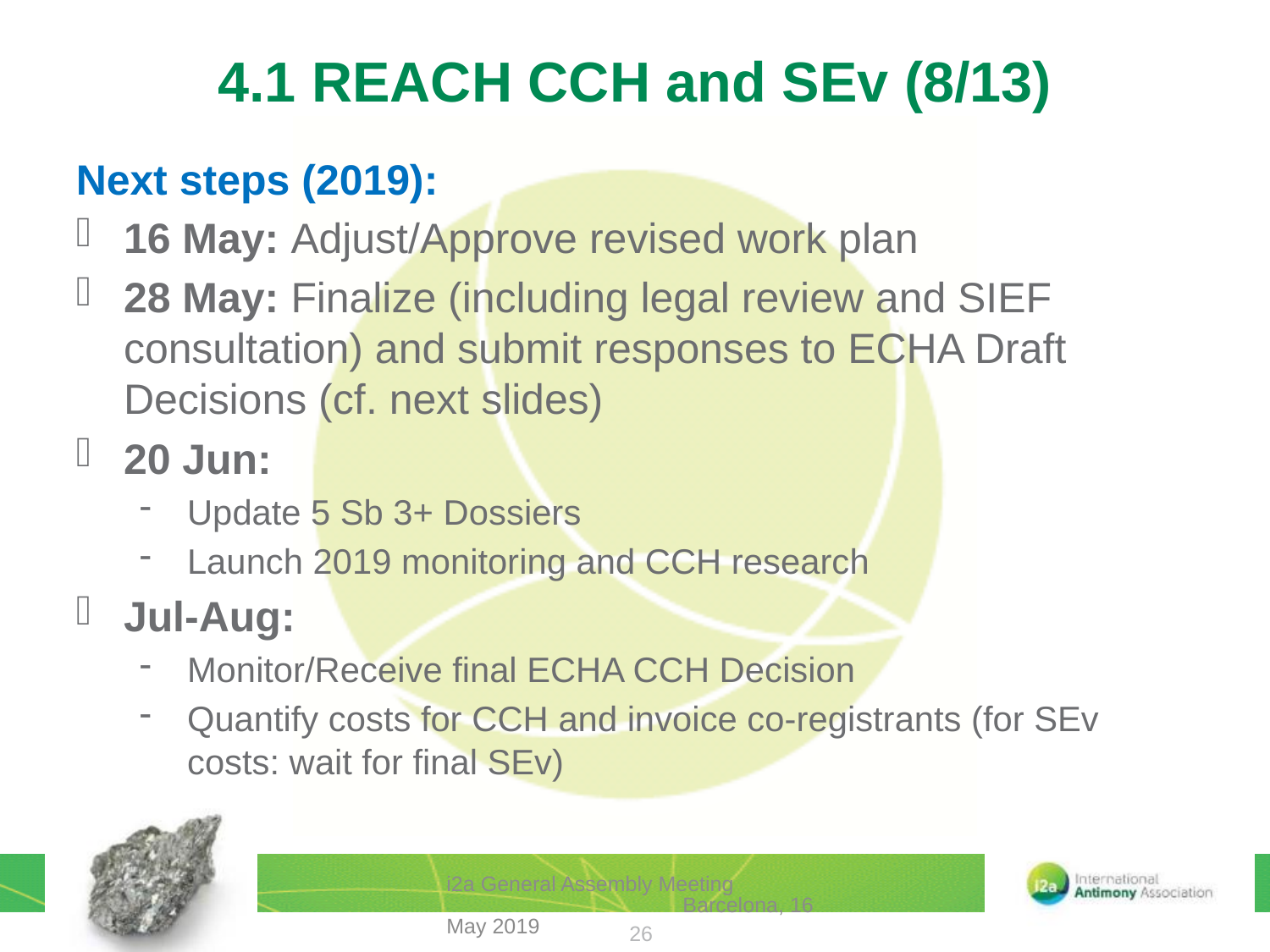

# 4.1 REACH CCH and SEv (8/13)
Next steps (2019):
16 May: Adjust/Approve revised work plan
28 May: Finalize (including legal review and SIEF consultation) and submit responses to ECHA Draft Decisions (cf. next slides)
20 Jun:
Update 5 Sb 3+ Dossiers
Launch 2019 monitoring and CCH research
Jul-Aug:
Monitor/Receive final ECHA CCH Decision
Quantify costs for CCH and invoice co-registrants (for SEv costs: wait for final SEv)

i2a General Assembly Meeting                                                       Barcelona, 16 May 2019
26